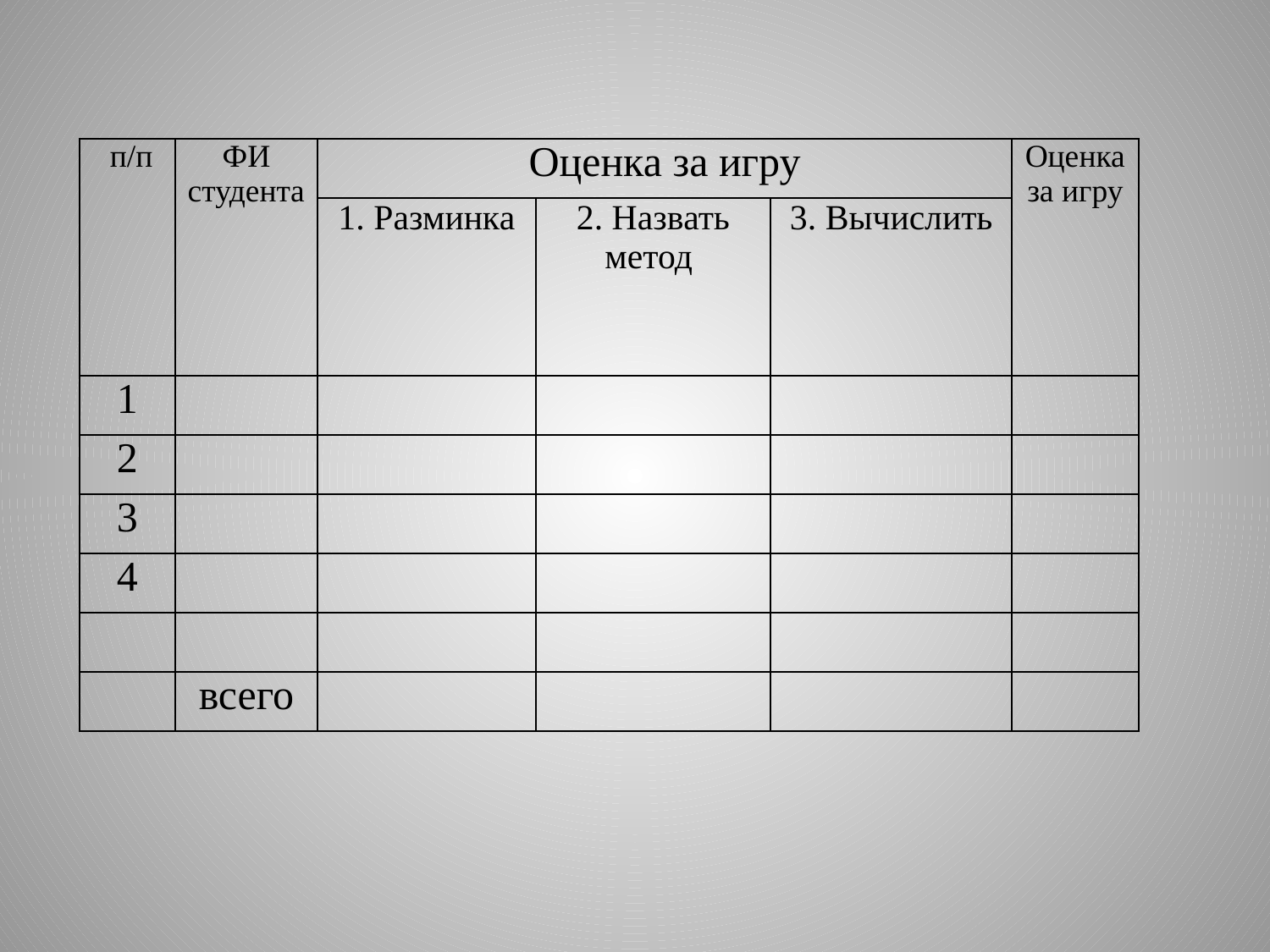

| п/п | ФИ студента | Оценка за игру |  |  | Оценка за игру |
| --- | --- | --- | --- | --- | --- |
|  |  | 1. Разминка | 2. Назвать метод | 3. Вычислить |  |
| 1 |  |  |  |  |  |
| 2 |  |  |  |  |  |
| 3 |  |  |  |  |  |
| 4 |  |  |  |  |  |
|  |  |  |  |  |  |
|  | всего |  |  |  |  |